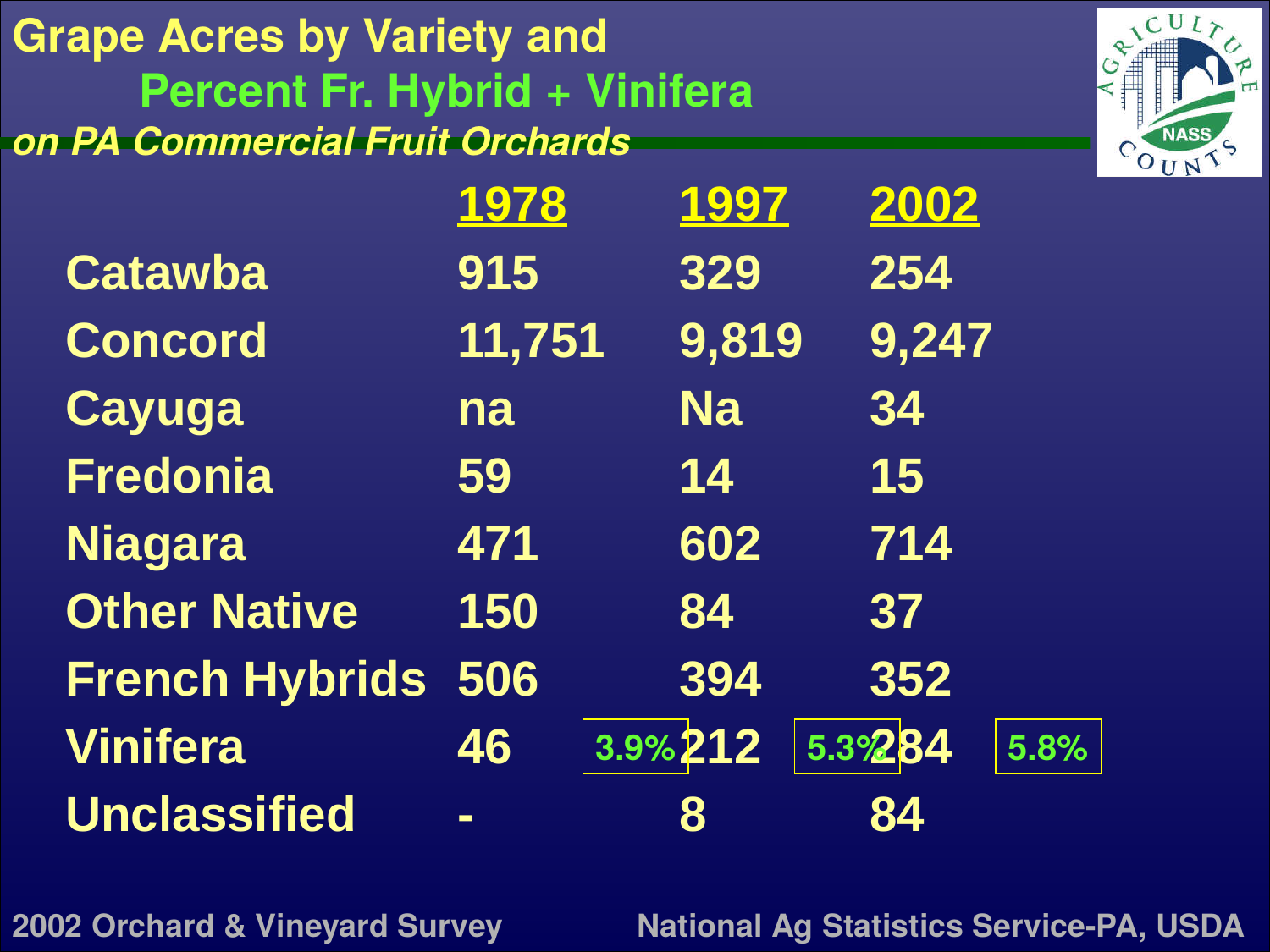

Grape Acres by Variety and
	Percent Fr. Hybrid + Vinifera
on PA Commercial Fruit Orchards
|  | 1978 | 1997 | 2002 |
| --- | --- | --- | --- |
| Catawba | 915 | 329 | 254 |
| Concord | 11,751 | 9,819 | 9,247 |
| Cayuga | na | Na | 34 |
| Fredonia | 59 | 14 | 15 |
| Niagara | 471 | 602 | 714 |
| Other Native | 150 | 84 | 37 |
| French Hybrids | 506 | 394 | 352 |
| Vinifera | 46 | 212 | 284 |
| Unclassified | - | 8 | 84 |
3.9%
5.3%
5.8%
2002 Orchard & Vineyard Survey
National Ag Statistics Service-PA, USDA